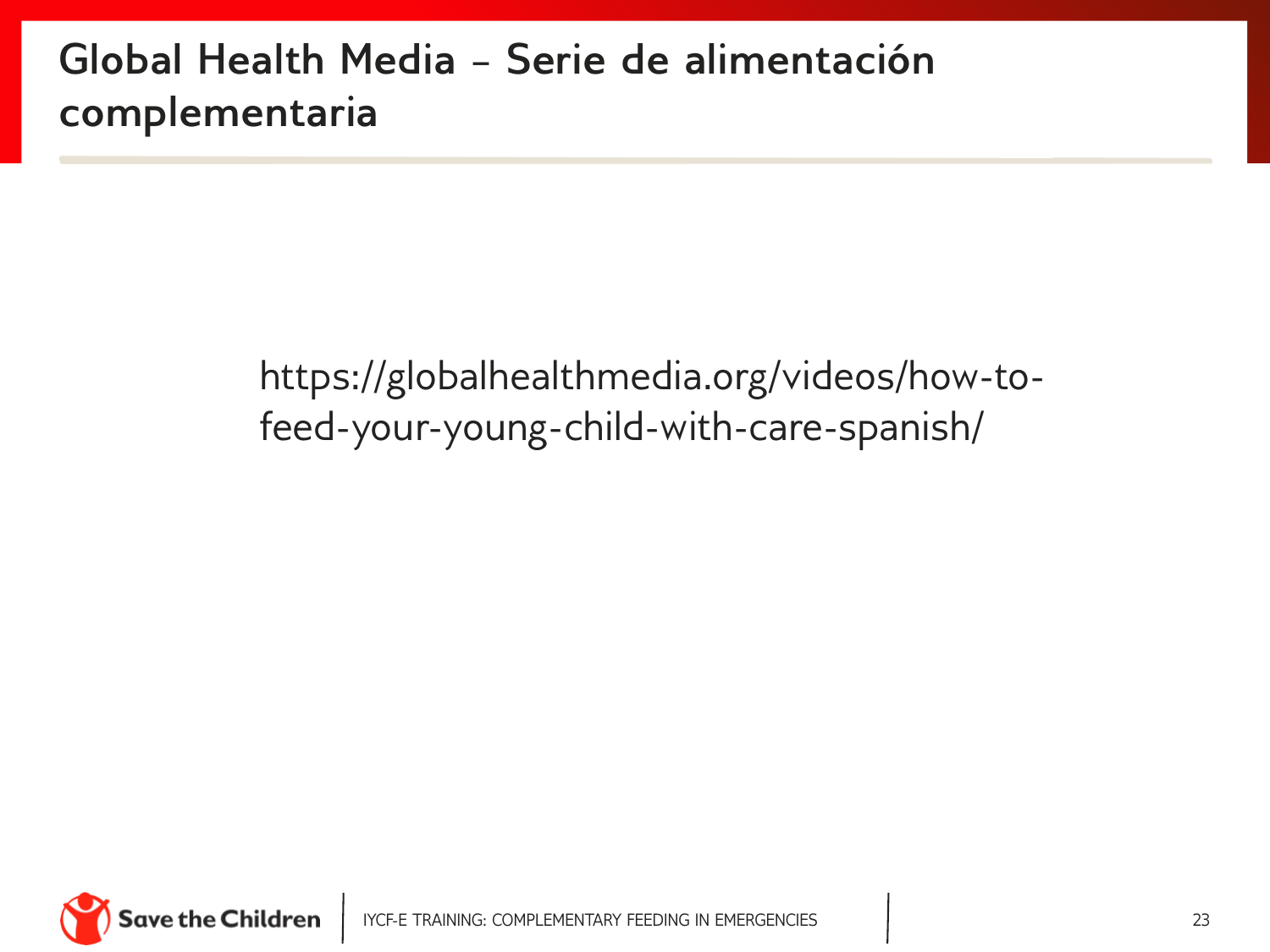

# Global Health Media – Serie de alimentación complementaria

https://globalhealthmedia.org/videos/how-to-feed-your-young-child-with-care-spanish/
23
IYCF-E TRAINING: COMPLEMENTARY FEEDING IN EMERGENCIES